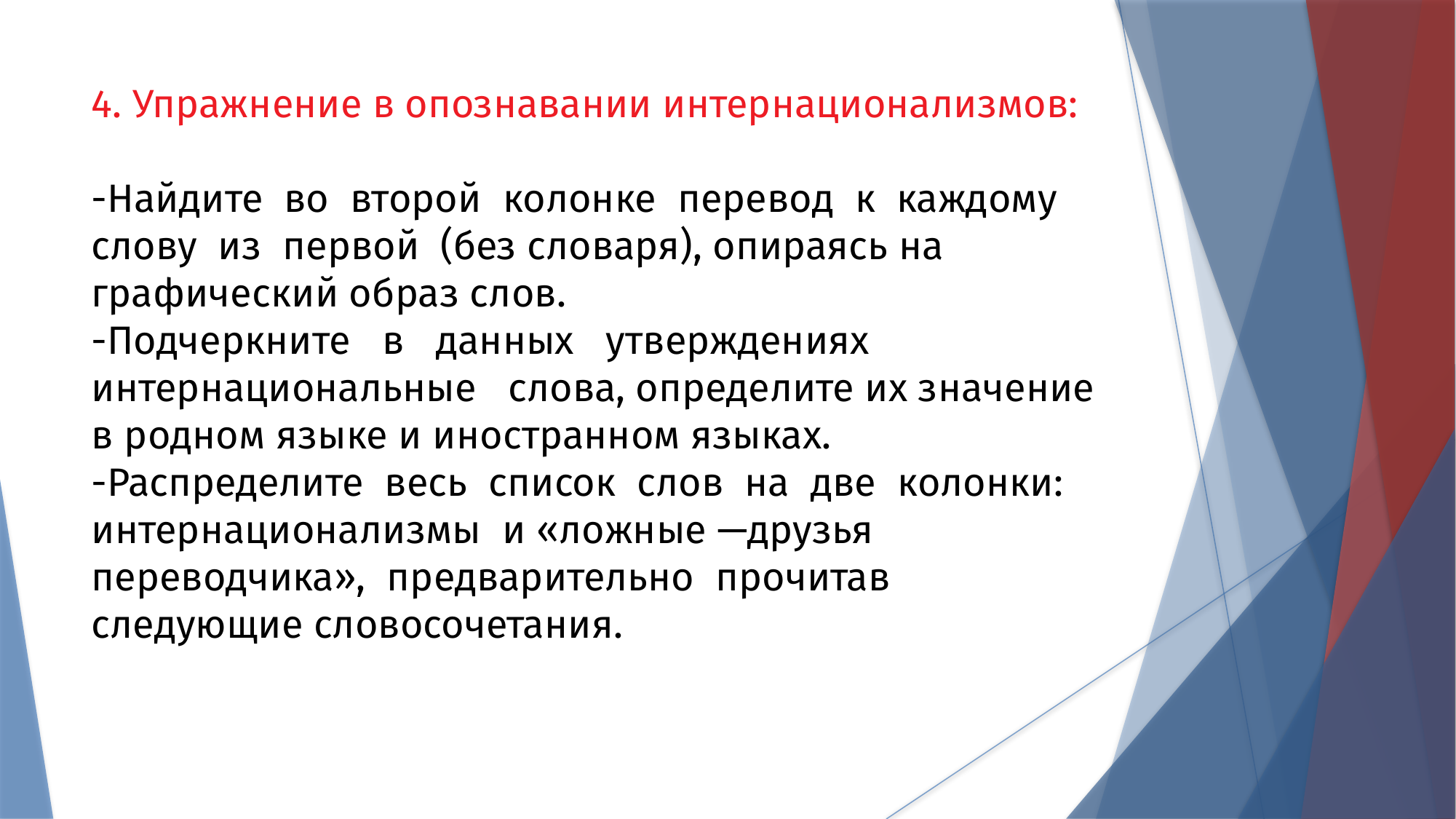

4. Упражнение в опознавании интернационализмов:

-Найдите  во  второй  колонке  перевод  к  каждому  слову  из  первой  (без словаря), опираясь на графический образ слов.
-Подчеркните   в   данных   утверждениях   интернациональные   слова, определите их значение в родном языке и иностранном языках.
-Распределите  весь  список  слов  на  две  колонки:  интернационализмы  и «ложные —друзья  переводчика»,  предварительно  прочитав  следующие словосочетания.